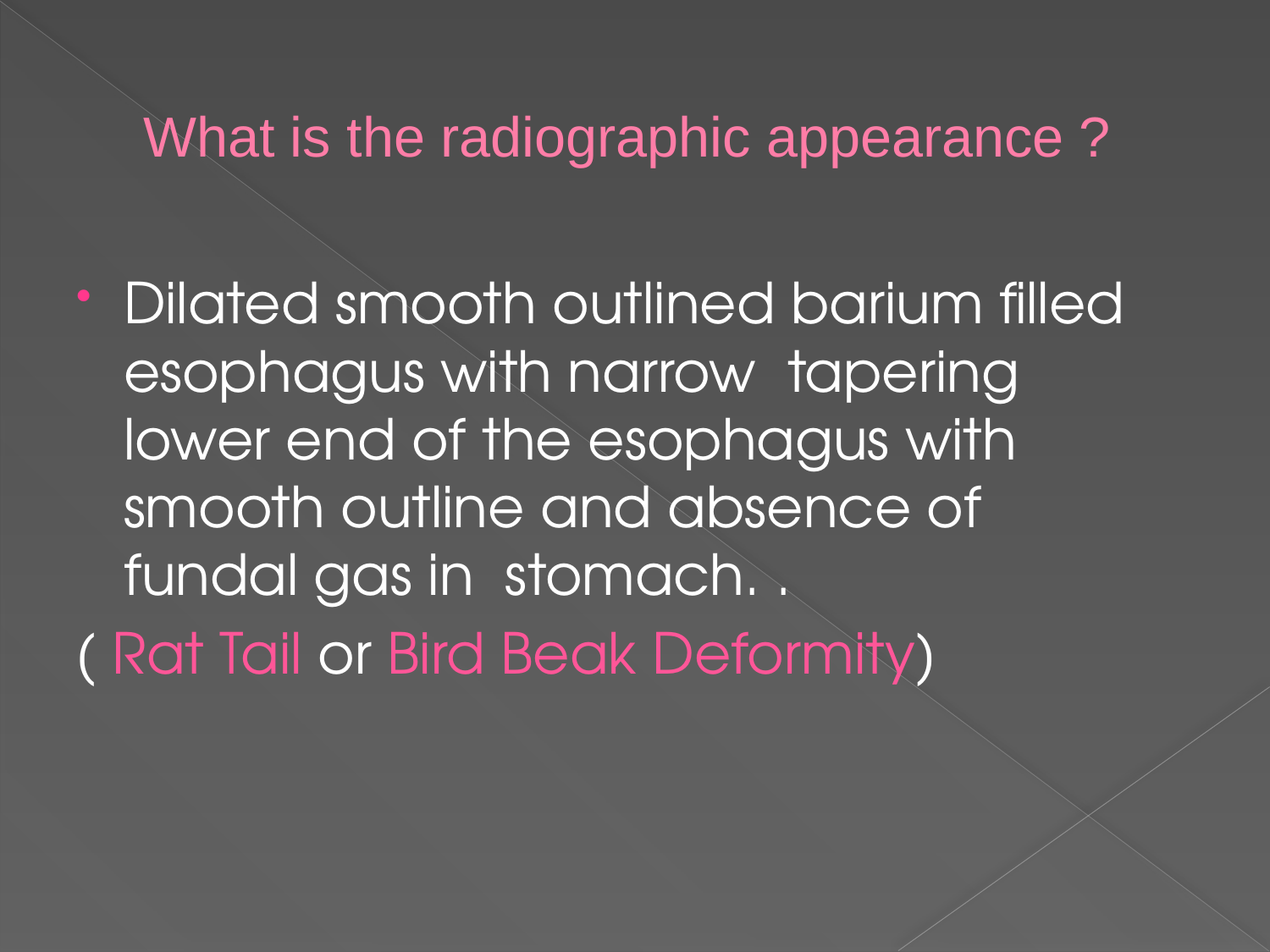

# What is the radiographic appearance ?
Dilated smooth outlined barium filled  esophagus with narrow  tapering lower end of the esophagus with smooth outline and absence of fundal gas in  stomach. .
( Rat Tail or Bird Beak Deformity)